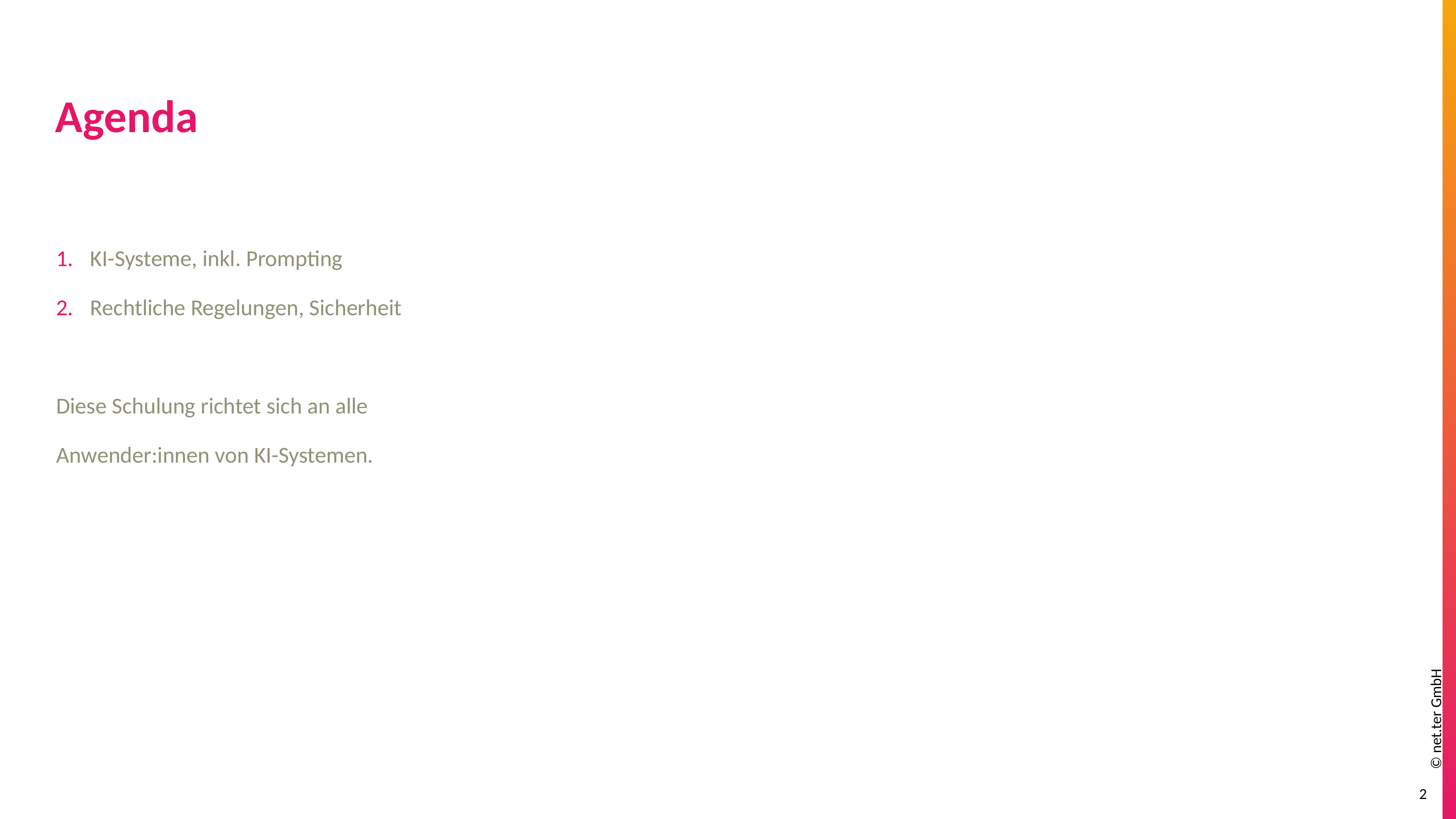

KI-Systeme, inkl. Prompting
Rechtliche Regelungen, Sicherheit

Diese Schulung richtet sich an alle Anwender:innen von KI-Systemen.
2